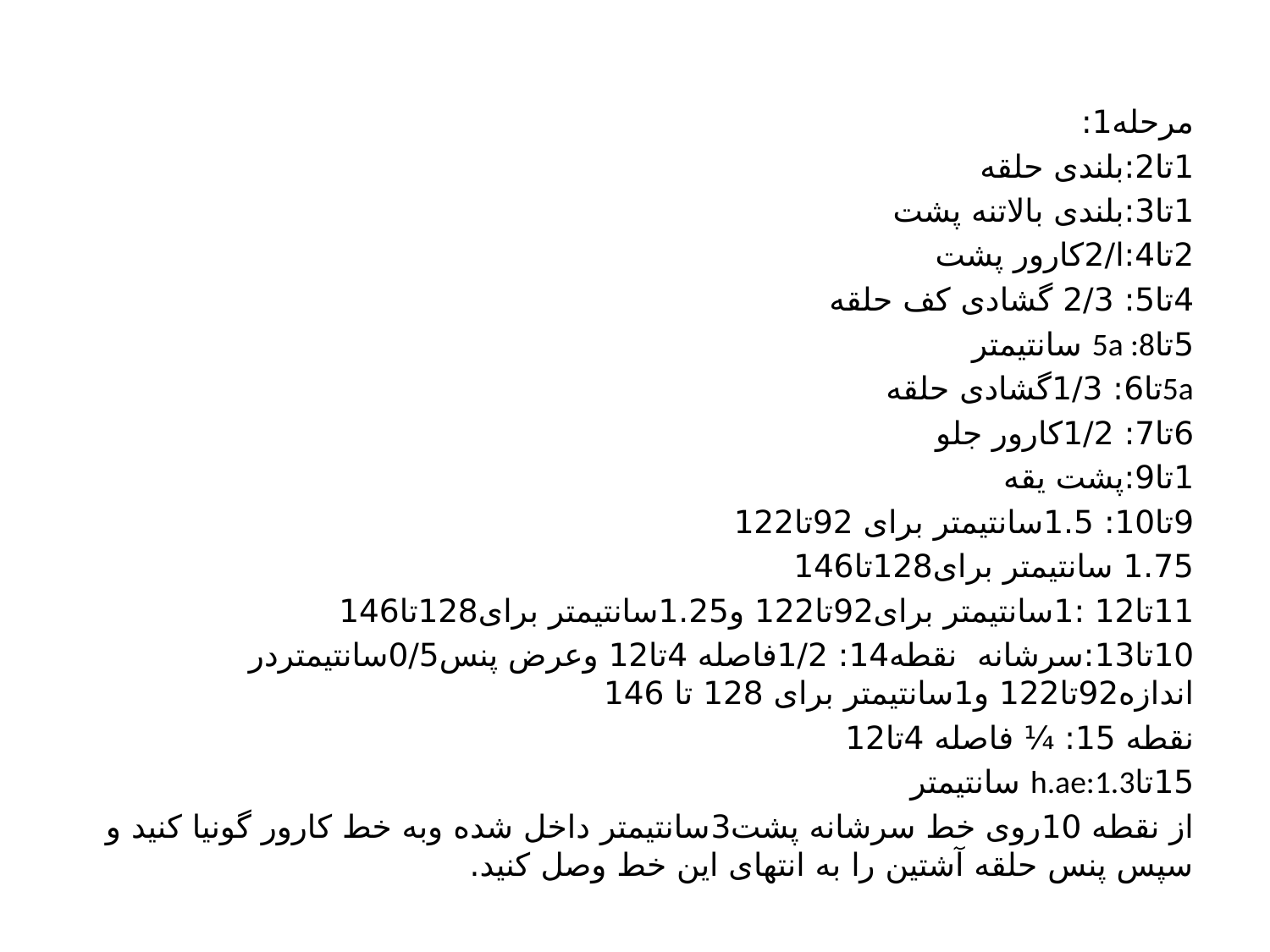

مرحله1:
1تا2:بلندی حلقه
1تا3:بلندی بالاتنه پشت
2تا4:ا/2کارور پشت
4تا5: 2/3 گشادی کف حلقه
5تا5a :8 سانتیمتر
5aتا6: 1/3گشادی حلقه
6تا7: 1/2کارور جلو
1تا9:پشت یقه
9تا10: 1.5سانتیمتر برای 92تا122
1.75 سانتیمتر برای128تا146
11تا12 :1سانتیمتر برای92تا122 و1.25سانتیمتر برای128تا146
10تا13:سرشانه  نقطه14: 1/2فاصله 4تا12 وعرض پنس0/5سانتیمتردر اندازه92تا122 و1سانتیمتر برای 128 تا 146
نقطه 15: ¼ فاصله 4تا12
15تاh.ae:1.3 سانتیمتر
از نقطه 10روی خط سرشانه پشت3سانتیمتر داخل شده وبه خط کارور گونیا کنید و سپس پنس حلقه آشتین را به انتهای این خط وصل کنید.